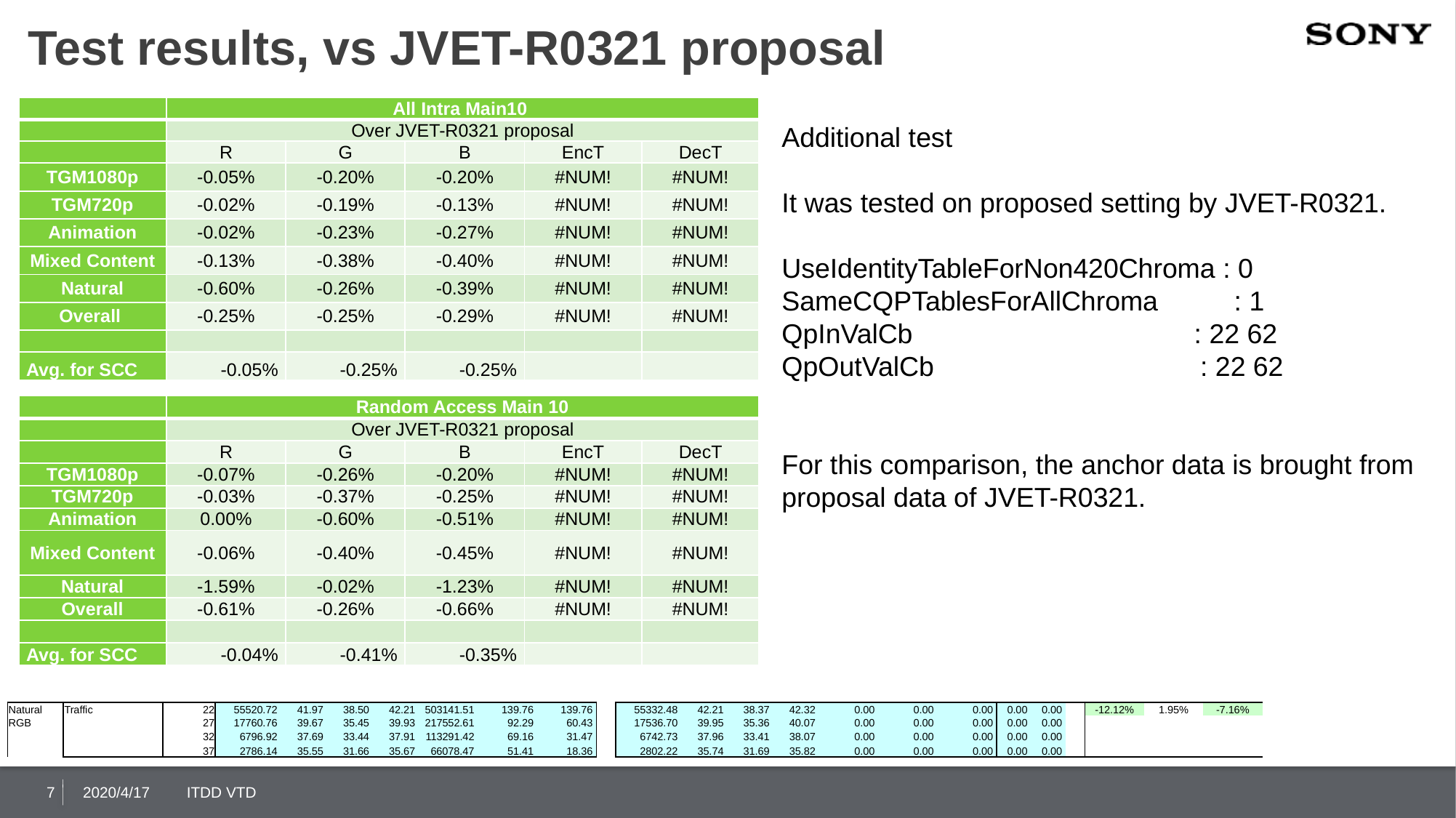

# Test results, vs JVET-R0321 proposal
|  | All Intra Main10 |  |  |  |  |
| --- | --- | --- | --- | --- | --- |
|  | Over JVET-R0321 proposal |  |  |  |  |
|  | R | G | B | EncT | DecT |
| TGM1080p | -0.05% | -0.20% | -0.20% | #NUM! | #NUM! |
| TGM720p | -0.02% | -0.19% | -0.13% | #NUM! | #NUM! |
| Animation | -0.02% | -0.23% | -0.27% | #NUM! | #NUM! |
| Mixed Content | -0.13% | -0.38% | -0.40% | #NUM! | #NUM! |
| Natural | -0.60% | -0.26% | -0.39% | #NUM! | #NUM! |
| Overall | -0.25% | -0.25% | -0.29% | #NUM! | #NUM! |
|  |  |  |  |  |  |
| Avg. for SCC | -0.05% | -0.25% | -0.25% |  |  |
Additional test

It was tested on proposed setting by JVET-R0321.

UseIdentityTableForNon420Chroma : 0
SameCQPTablesForAllChroma          : 1
QpInValCb                                     : 22 62
QpOutValCb                                   : 22 62

For this comparison, the anchor data is brought from proposal data of JVET-R0321.
|  | Random Access Main 10 |  |  |  |  |
| --- | --- | --- | --- | --- | --- |
|  | Over JVET-R0321 proposal |  |  |  |  |
|  | R | G | B | EncT | DecT |
| TGM1080p | -0.07% | -0.26% | -0.20% | #NUM! | #NUM! |
| TGM720p | -0.03% | -0.37% | -0.25% | #NUM! | #NUM! |
| Animation | 0.00% | -0.60% | -0.51% | #NUM! | #NUM! |
| Mixed Content | -0.06% | -0.40% | -0.45% | #NUM! | #NUM! |
| Natural | -1.59% | -0.02% | -1.23% | #NUM! | #NUM! |
| Overall | -0.61% | -0.26% | -0.66% | #NUM! | #NUM! |
|  |  |  |  |  |  |
| Avg. for SCC | -0.04% | -0.41% | -0.35% |  |  |
| Natural | Traffic | 22 | 55520.72 | 41.97 | 38.50 | 42.21 | 503141.51 | 139.76 | 139.76 |  | 55332.48 | 42.21 | 38.37 | 42.32 | 0.00 | 0.00 | 0.00 | 0.00 | 0.00 |  | -12.12% | 1.95% | -7.16% |
| --- | --- | --- | --- | --- | --- | --- | --- | --- | --- | --- | --- | --- | --- | --- | --- | --- | --- | --- | --- | --- | --- | --- | --- |
| RGB |  | 27 | 17760.76 | 39.67 | 35.45 | 39.93 | 217552.61 | 92.29 | 60.43 |  | 17536.70 | 39.95 | 35.36 | 40.07 | 0.00 | 0.00 | 0.00 | 0.00 | 0.00 |  |  |  |  |
|  |  | 32 | 6796.92 | 37.69 | 33.44 | 37.91 | 113291.42 | 69.16 | 31.47 |  | 6742.73 | 37.96 | 33.41 | 38.07 | 0.00 | 0.00 | 0.00 | 0.00 | 0.00 |  |  |  |  |
|  |  | 37 | 2786.14 | 35.55 | 31.66 | 35.67 | 66078.47 | 51.41 | 18.36 |  | 2802.22 | 35.74 | 31.69 | 35.82 | 0.00 | 0.00 | 0.00 | 0.00 | 0.00 |  |  |  |  |
7
2020/4/17
ITDD VTD